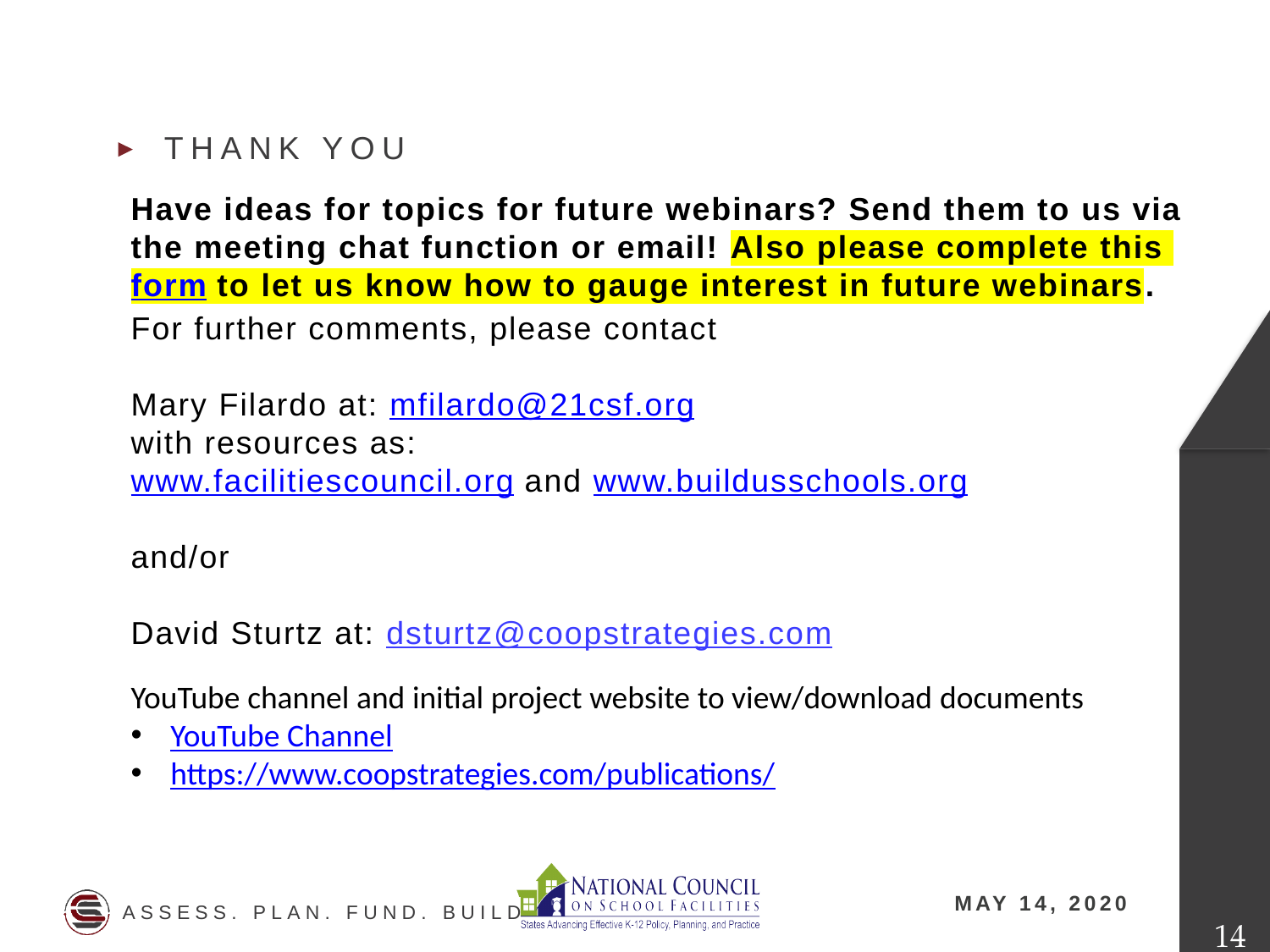

Thank you

Have ideas for topics for future webinars? Send them to us via the meeting chat function or email! Also please complete this form to let us know how to gauge interest in future webinars.
For further comments, please contact

Mary Filardo at: mfilardo@21csf.org
with resources as:
www.facilitiescouncil.org and www.buildusschools.org

and/or

David Sturtz at: dsturtz@coopstrategies.com
YouTube channel and initial project website to view/download documents
YouTube Channel
https://www.coopstrategies.com/publications/
May 14, 2020

14